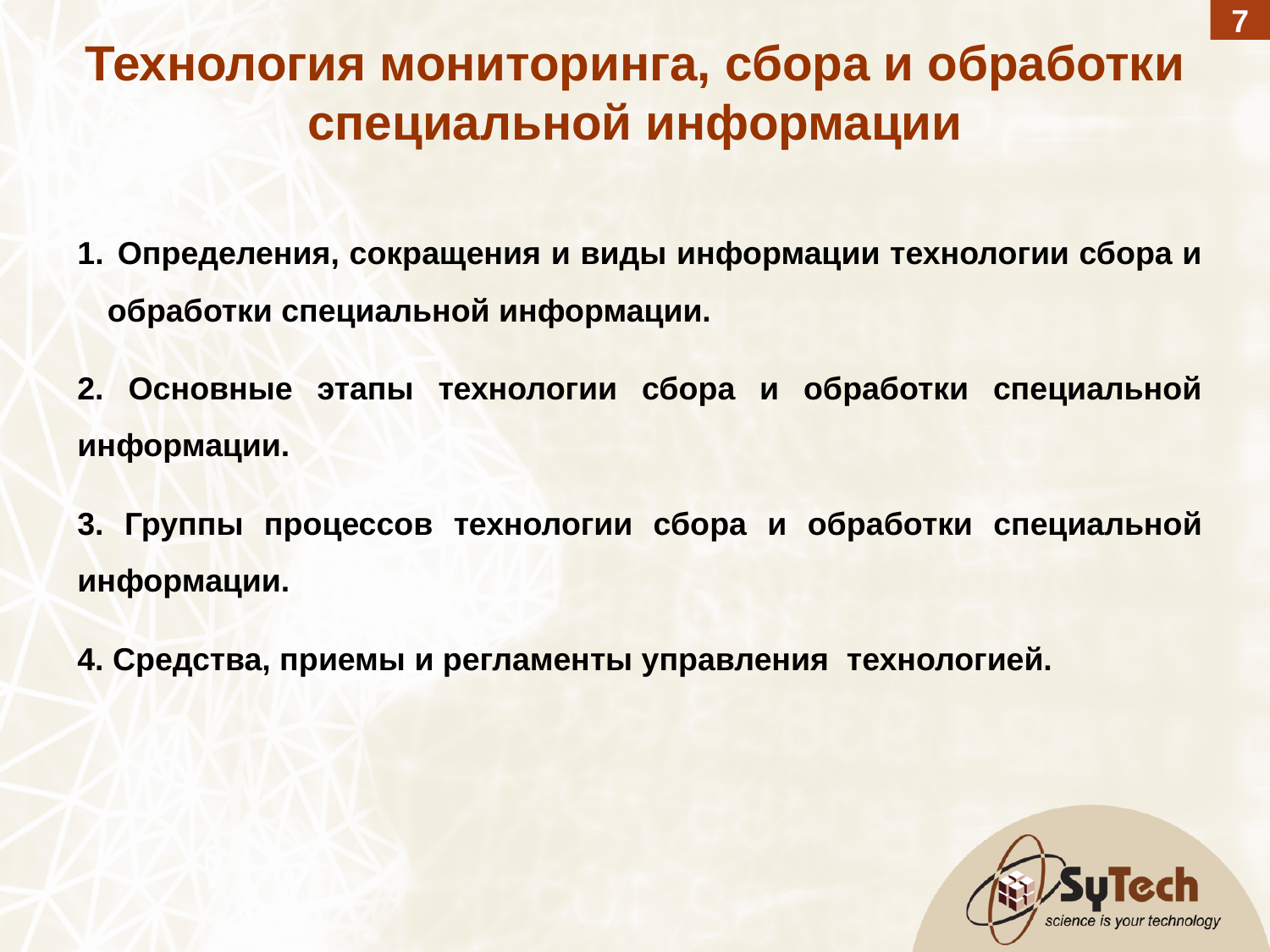

7
Технология мониторинга, сбора и обработки специальной информации
 Определения, сокращения и виды информации технологии сбора и обработки специальной информации.
2. Основные этапы технологии сбора и обработки специальной информации.
3. Группы процессов технологии сбора и обработки специальной информации.
4. Средства, приемы и регламенты управления  технологией.